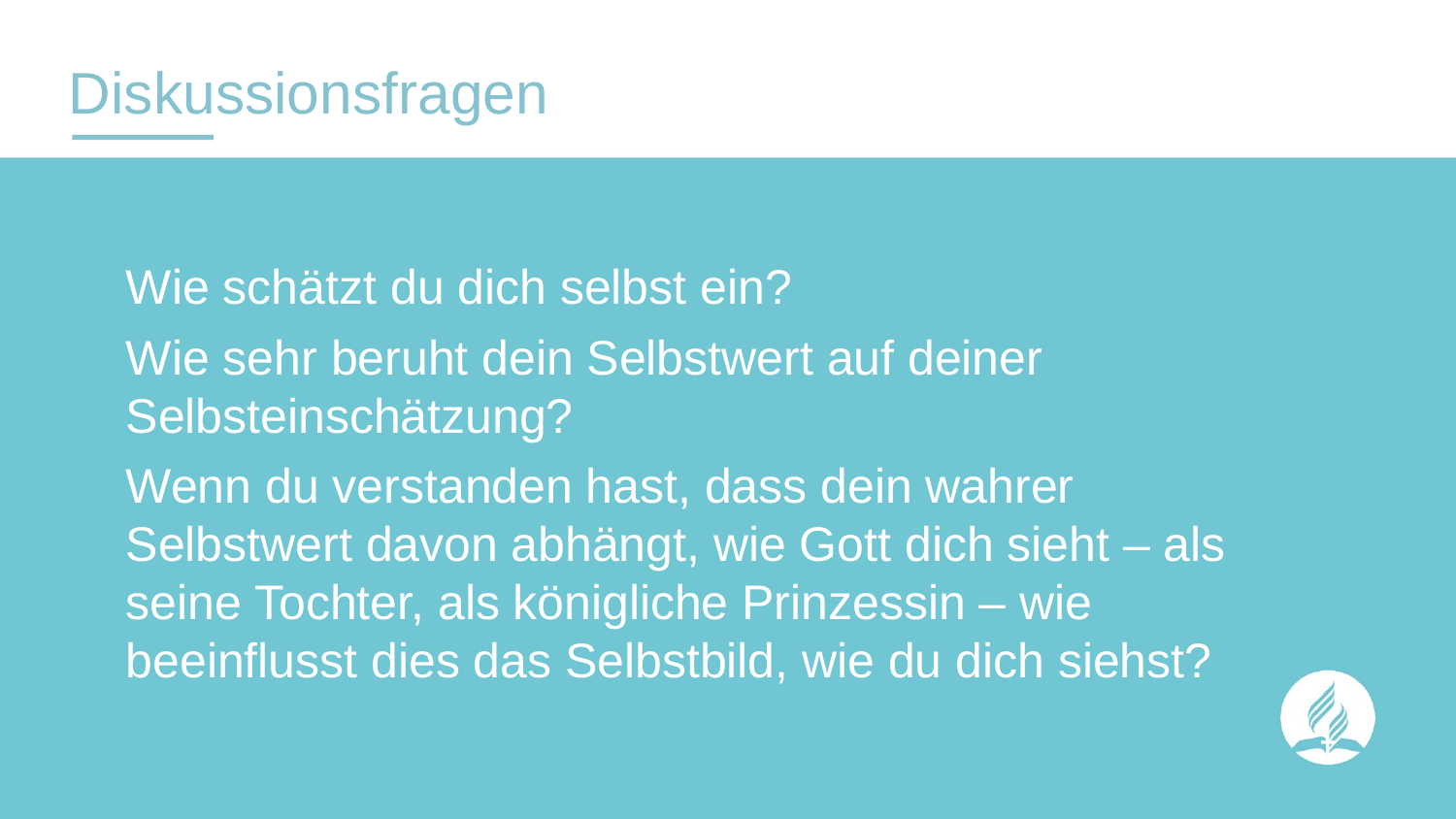

# Diskussionsfragen
Wie schätzt du dich selbst ein?
Wie sehr beruht dein Selbstwert auf deiner Selbsteinschätzung?
Wenn du verstanden hast, dass dein wahrer Selbstwert davon abhängt, wie Gott dich sieht – als seine Tochter, als königliche Prinzessin – wie beeinflusst dies das Selbstbild, wie du dich siehst?